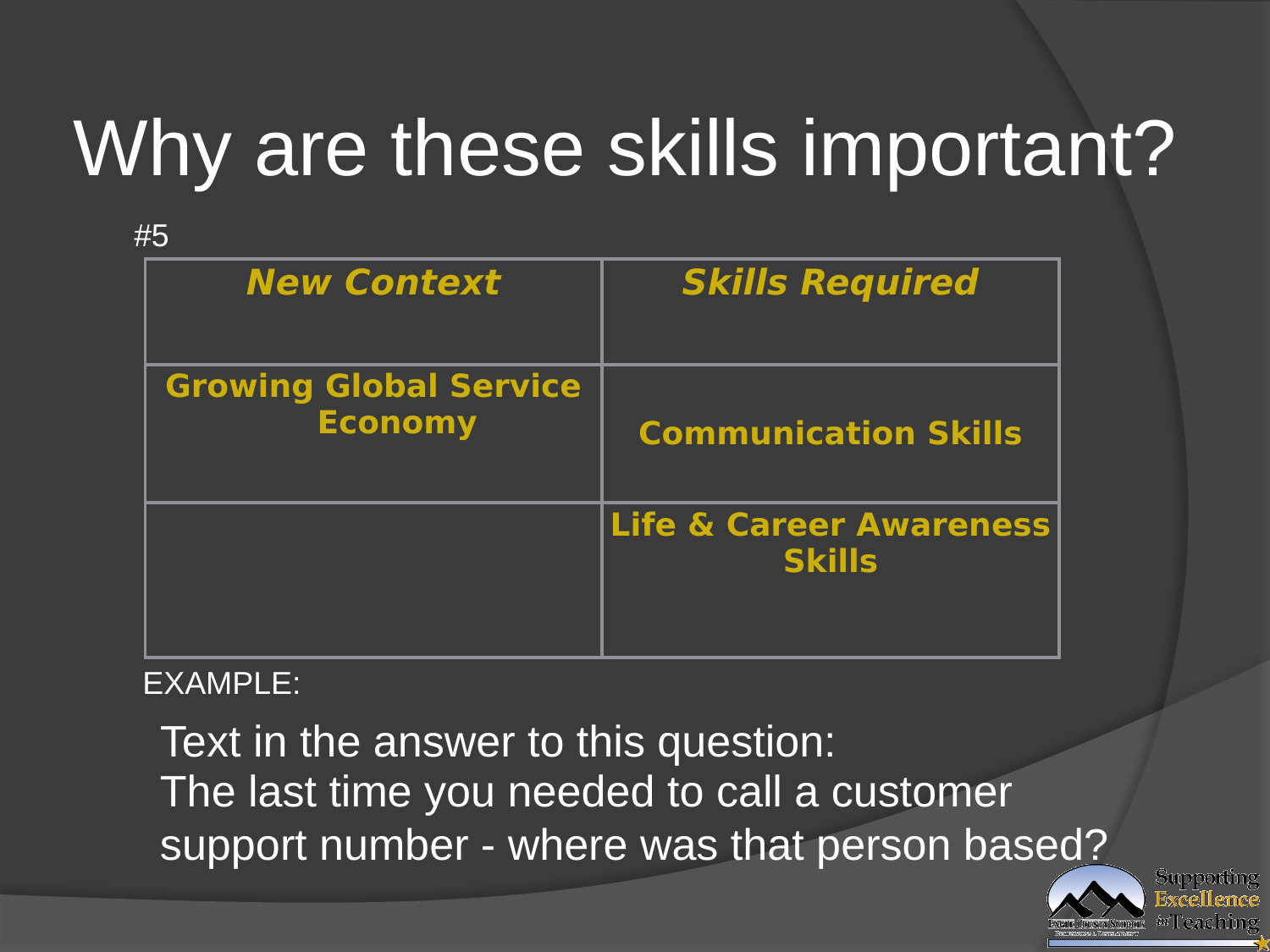

# Why are these skills important?
#5
| New Context | Skills Required |
| --- | --- |
| Growing Global Service Economy | Communication Skills |
|  | Life & Career Awareness Skills |
EXAMPLE:
Text in the answer to this question:
The last time you needed to call a customer support number - where was that person based?